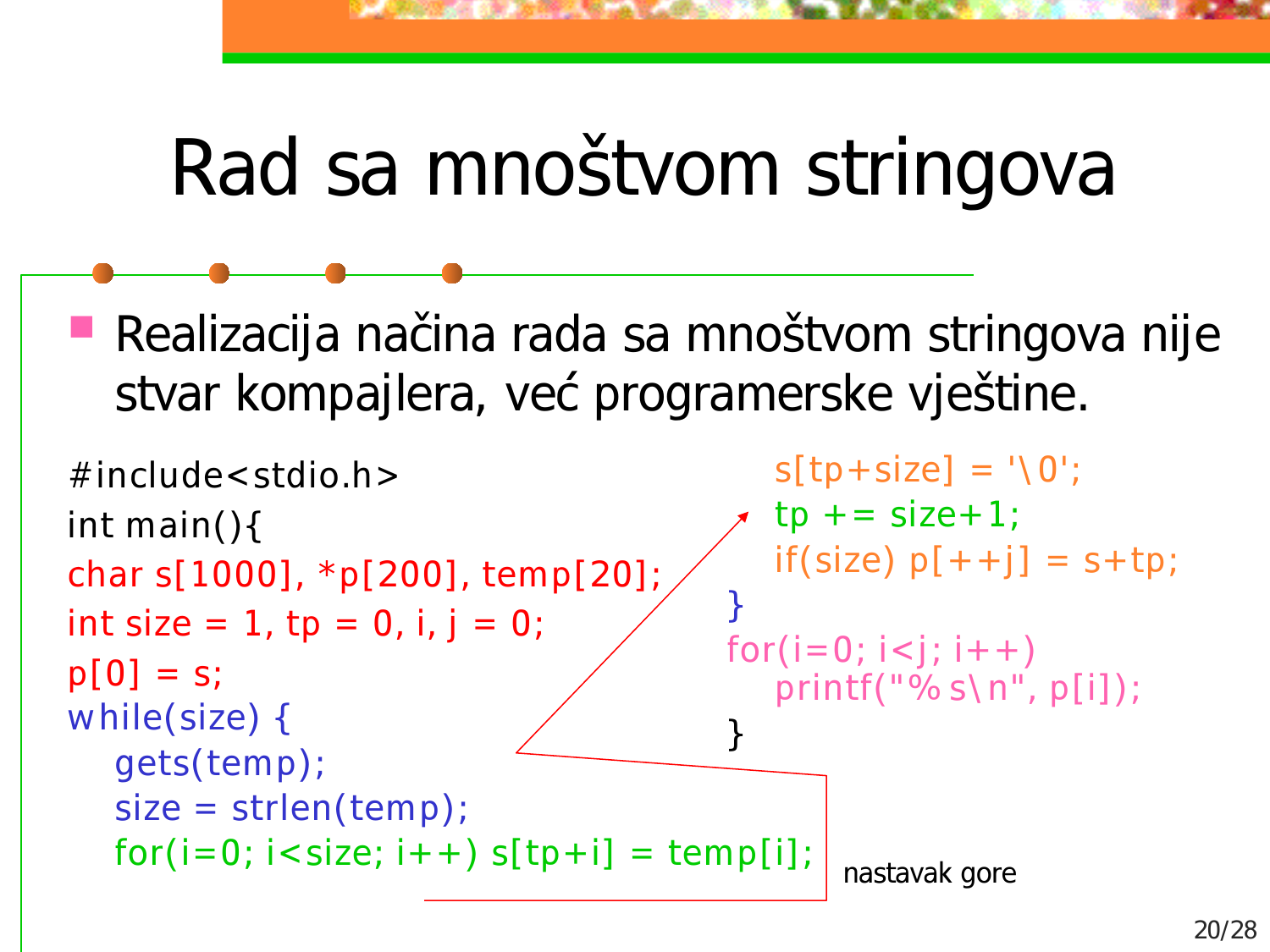

# Rad sa mnoštvom stringova
Realizacija načina rada sa mnoštvom stringova nije stvar kompajlera, već programerske vještine.

#include<stdio.h>
int main(){
char s[1000], *p[200], temp[20];
int size = 1, tp = 0, i, j = 0;
p[0] = s;
while(size) {
	gets(temp);
	size = strlen(temp);
	for(i=0; i<size; i++) s[tp+i] = temp[i];
	s[tp+size] = '\0';
	tp += size+1;
	if(size) p[++j] = s+tp;
}
for(i=0; i<j; i++) 	printf("%s\n", p[i]);
}

nastavak gore
20/28